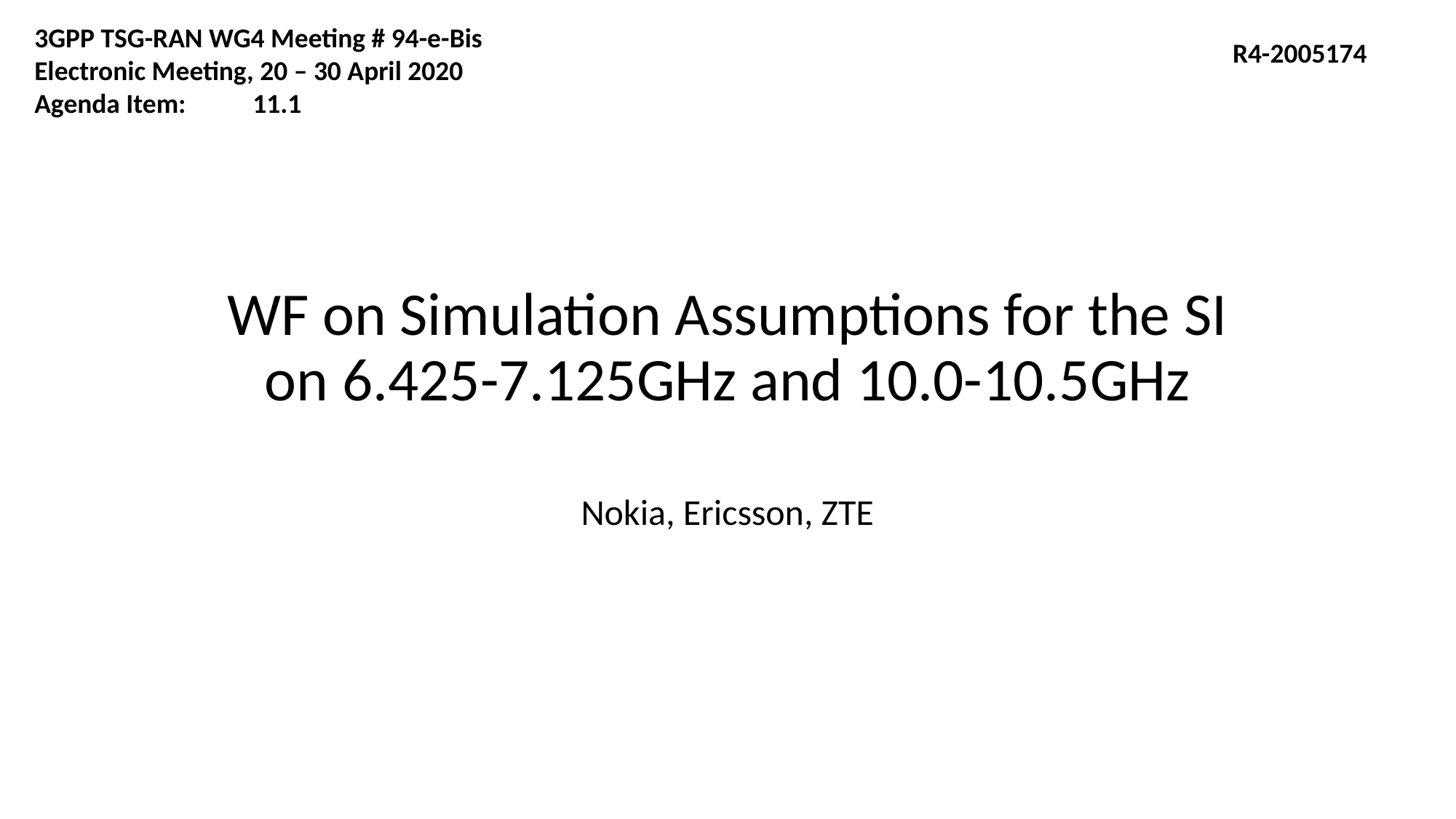

3GPP TSG-RAN WG4 Meeting # 94-e-Bis
Electronic Meeting, 20 – 30 April 2020
Agenda Item:	11.1
R4-2005174
# WF on Simulation Assumptions for the SI on 6.425-7.125GHz and 10.0-10.5GHz
Nokia, Ericsson, ZTE